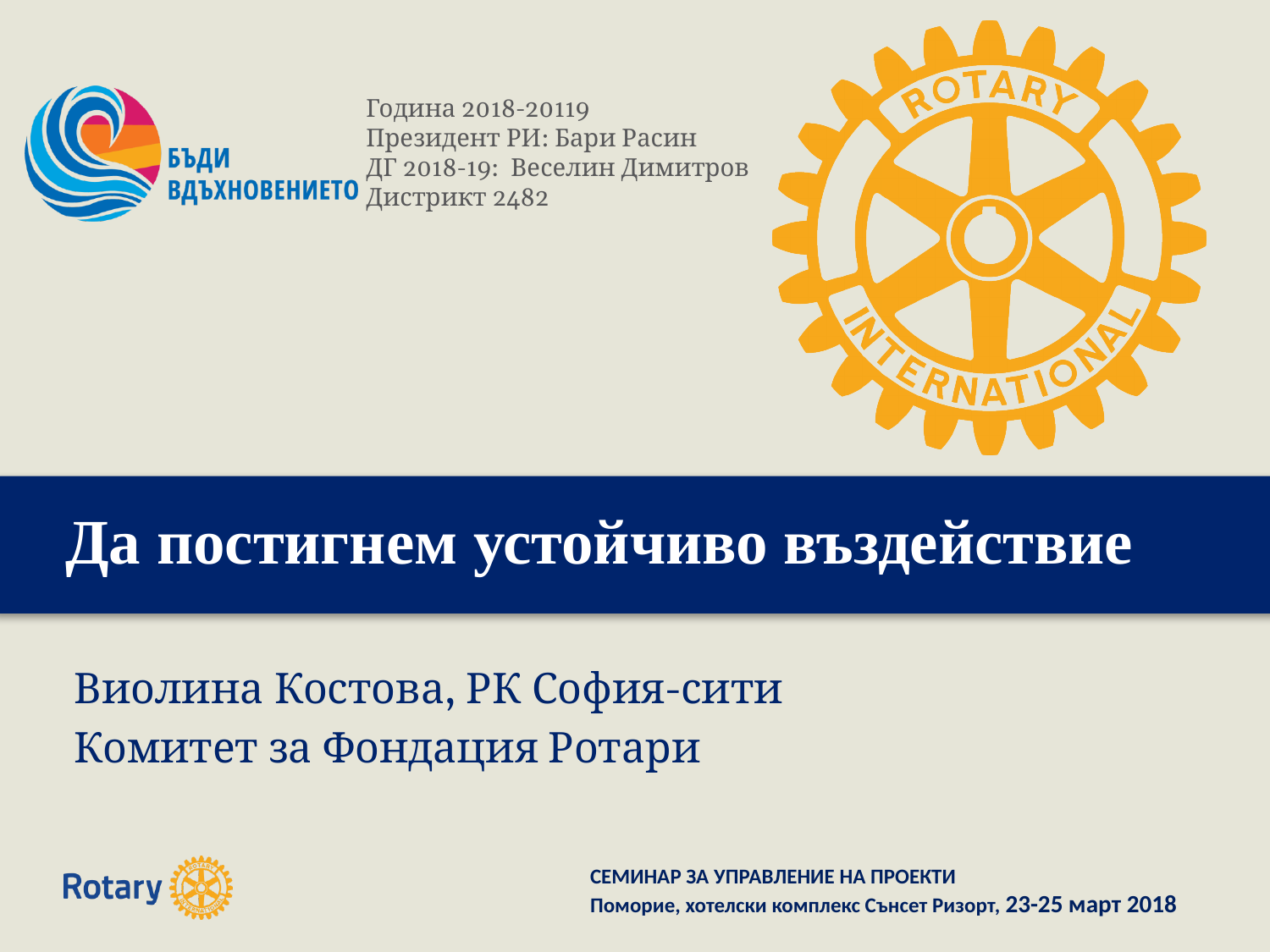

# Да постигнем устойчиво въздействие
Виолина Костова, РК София-сити
Комитет за Фондация Ротари